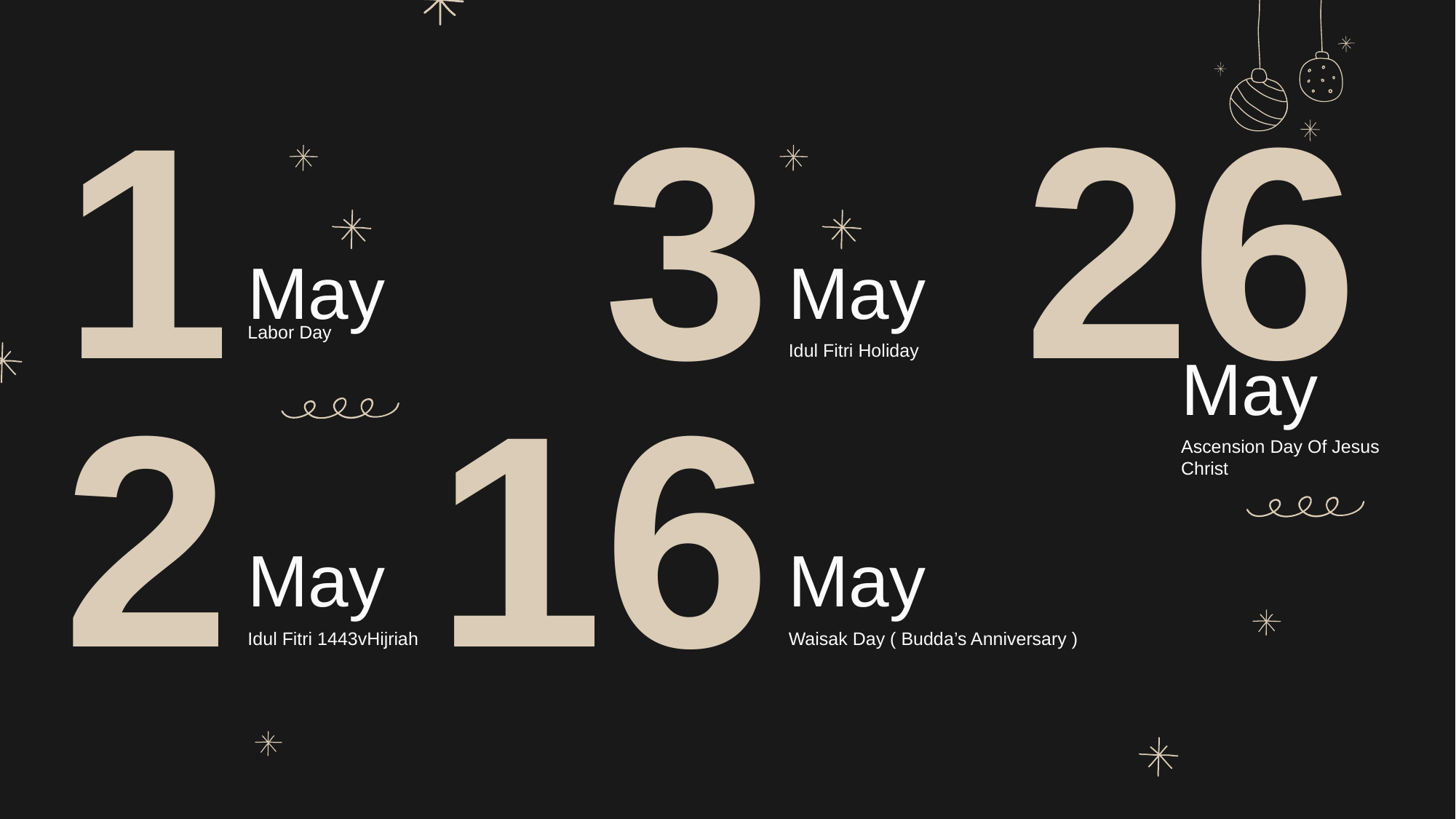

1
3
26

May
May
Labor Day
Idul Fitri Holiday
May
2
16

Ascension Day Of Jesus Christ

May
May

Idul Fitri 1443vHijriah
Waisak Day ( Budda’s Anniversary )